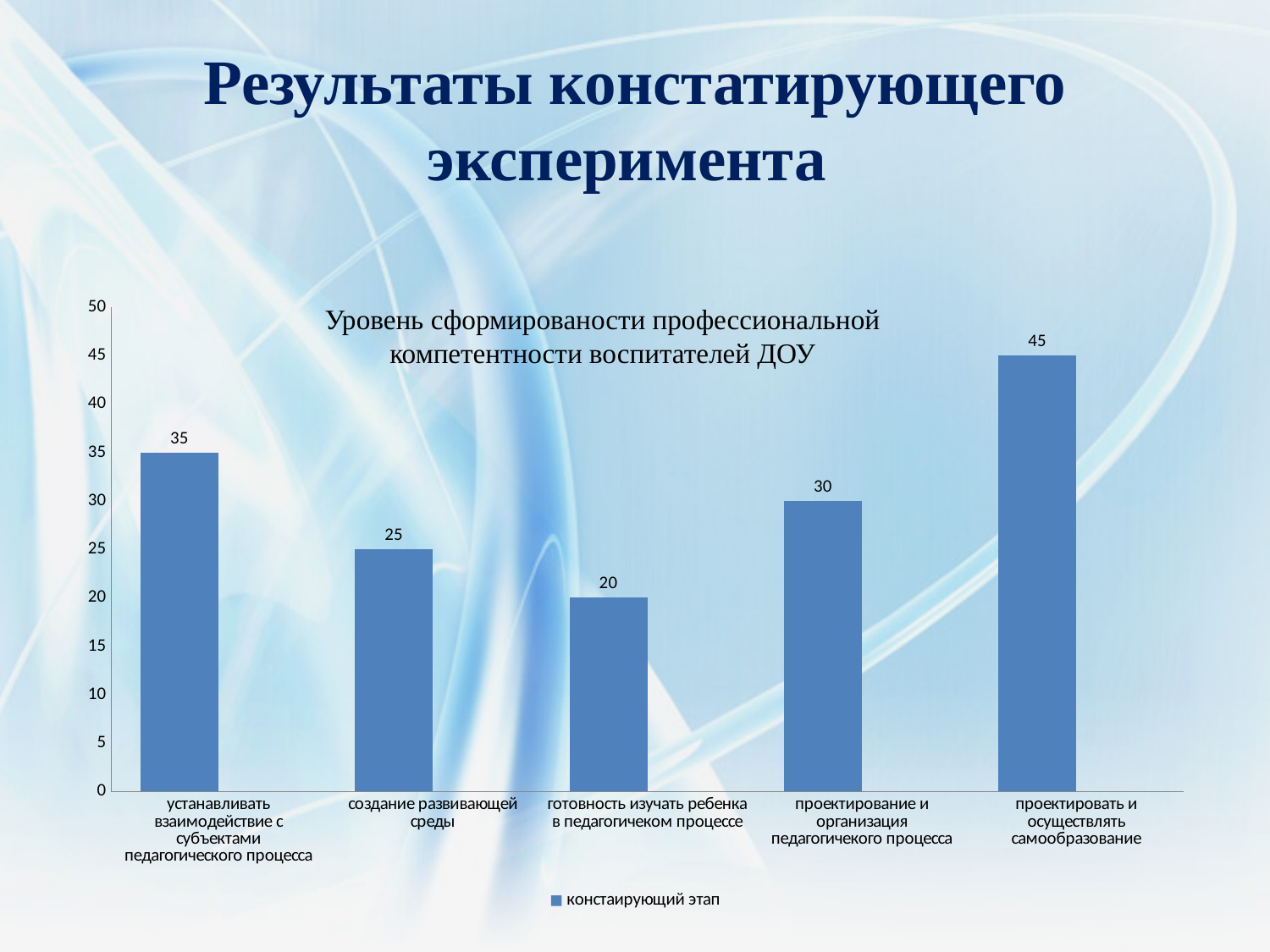

# Результаты констатирующего эксперимента
Уровень сформированости профессиональной
компетентности воспитателей ДОУ

### Chart

| Category |  |  |
|---|---|---|
| устанавливать взаимодействие с субъектами педагогического процесса | 35.0 | None |
| создание развивающей среды | 25.0 | None |
| готовность изучать ребенка в педагогичеком процессе | 20.0 | None |
| проектирование и организация педагогичекого процесса | 30.0 | None |
| проектировать и осуществлять самообразование | 45.0 | None |